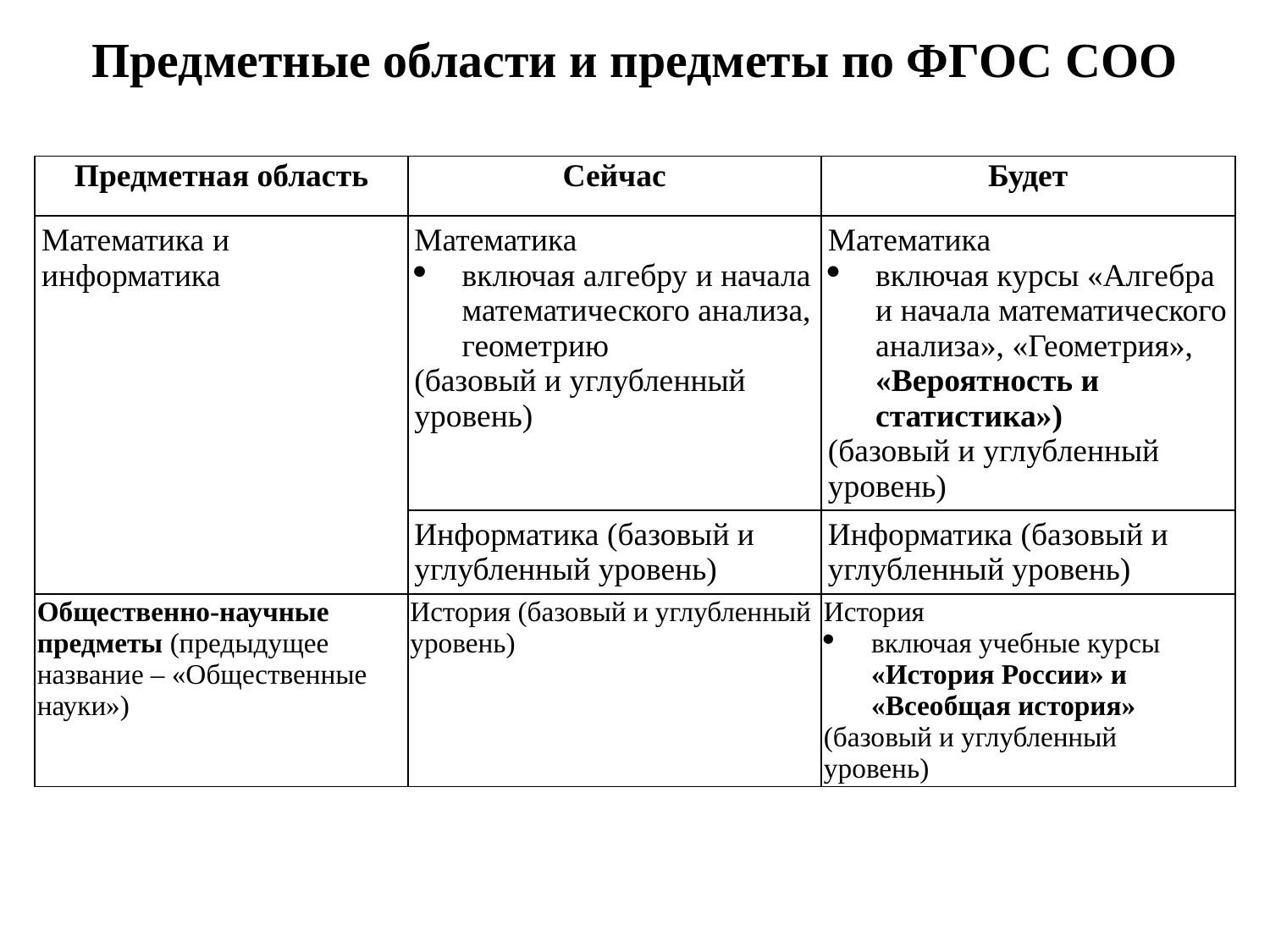

# Предметные области и предметы по ФГОС СОО
| Предметная область | Сейчас | Будет |
| --- | --- | --- |
| Математика и информатика | Математика включая алгебру и начала математического анализа, геометрию (базовый и углубленный уровень) | Математика включая курсы «Алгебра и начала математического анализа», «Геометрия», «Вероятность и статистика») (базовый и углубленный уровень) |
|  | Информатика (базовый и углубленный уровень) | Информатика (базовый и углубленный уровень) |
| Общественно-научные предметы (предыдущее название – «Общественные науки») | История (базовый и углубленный уровень) | История включая учебные курсы «История России» и «Всеобщая история» (базовый и углубленный уровень) |